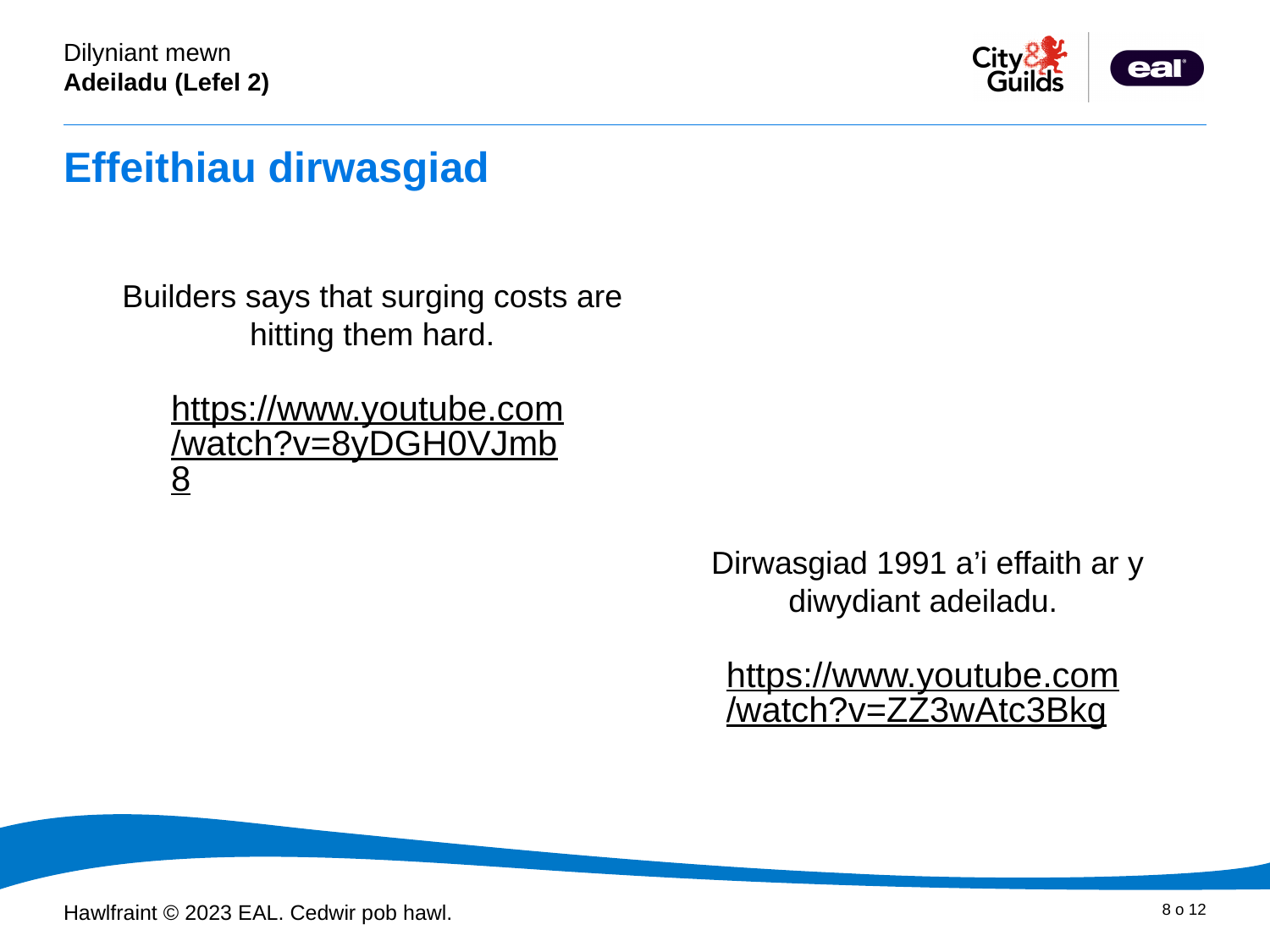

# Effeithiau dirwasgiad
Builders says that surging costs are hitting them hard.
https://www.youtube.com/watch?v=8yDGH0VJmb8
Dirwasgiad 1991 a’i effaith ar y diwydiant adeiladu.
https://www.youtube.com/watch?v=ZZ3wAtc3Bkg